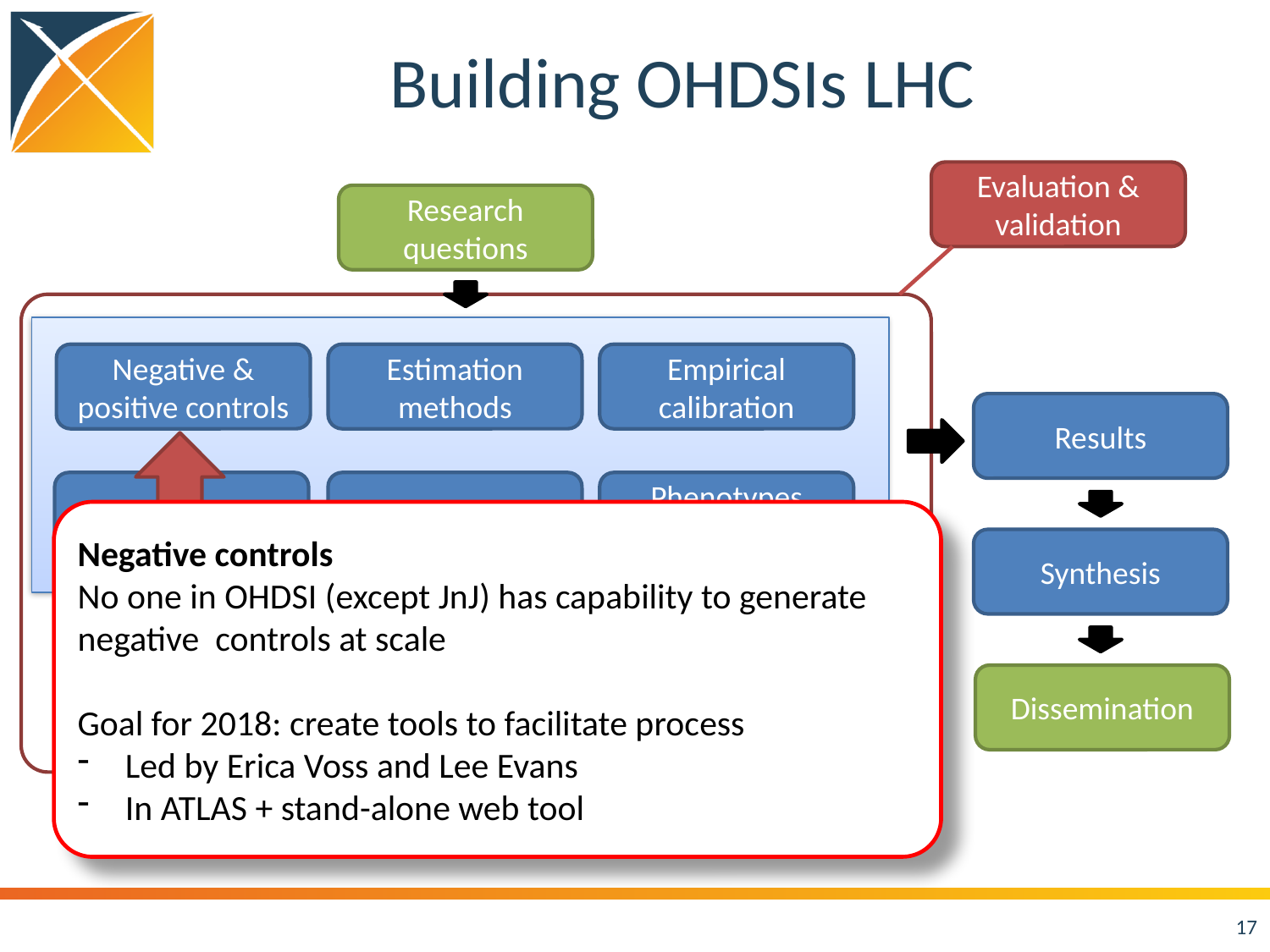

# Building OHDSIs LHC
Evaluation &
validation
Research questions

Negative & positive controls
Estimation methods
Empirical calibration
Results

Exposures
Covariates
Phenotypes
(outcomes)

Negative controls
No one in OHDSI (except JnJ) has capability to generate negative  controls at scale

Goal for 2018: create tools to facilitate process
Led by Erica Voss and Lee Evans
In ATLAS + stand-alone web tool
Synthesis

Dissemination
EHR
Claims
Other
17